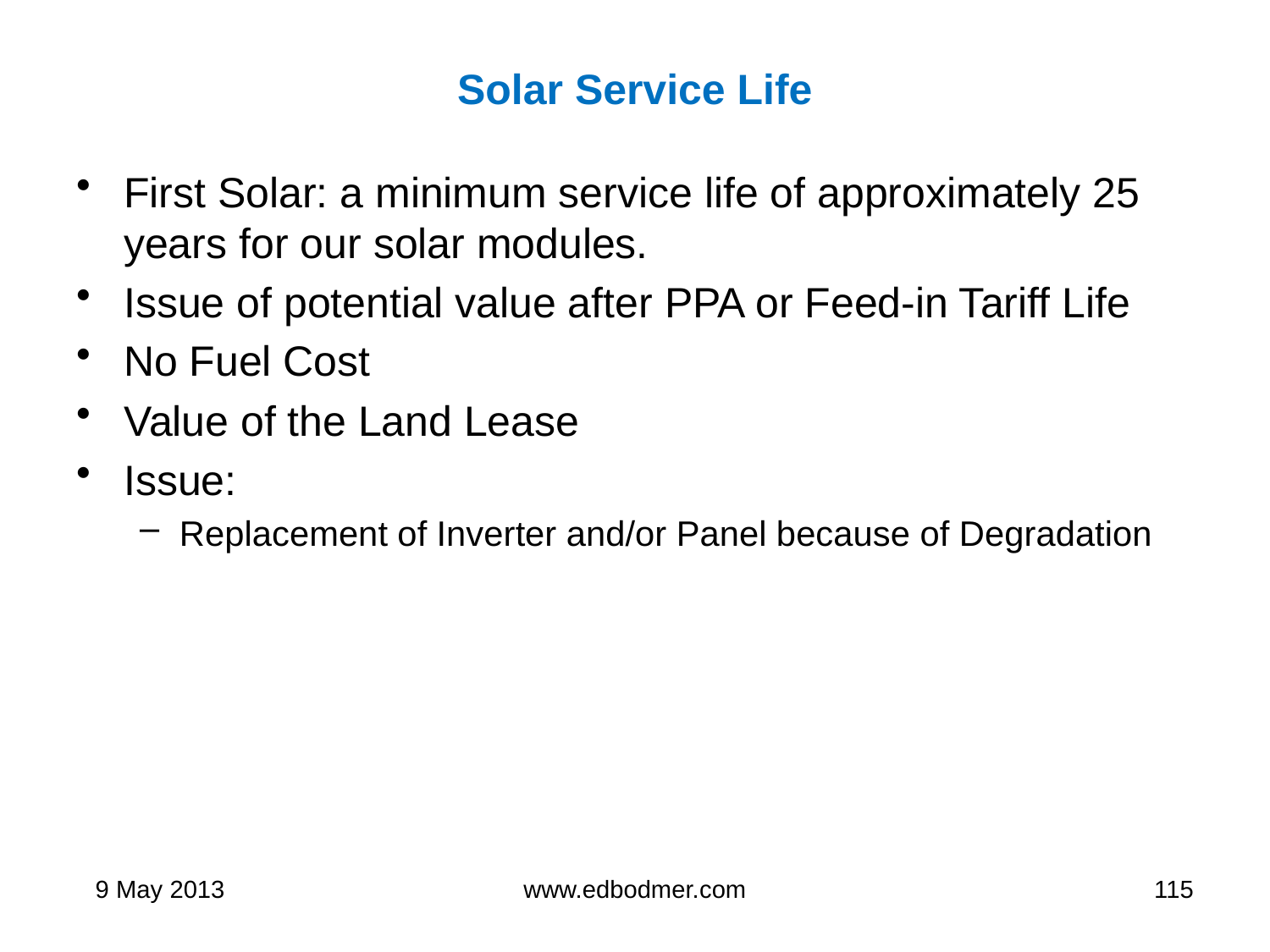

# Solar Service Life
First Solar: a minimum service life of approximately 25 years for our solar modules.
Issue of potential value after PPA or Feed-in Tariff Life
No Fuel Cost
Value of the Land Lease
Issue:
Replacement of Inverter and/or Panel because of Degradation
9 May 2013
www.edbodmer.com
115